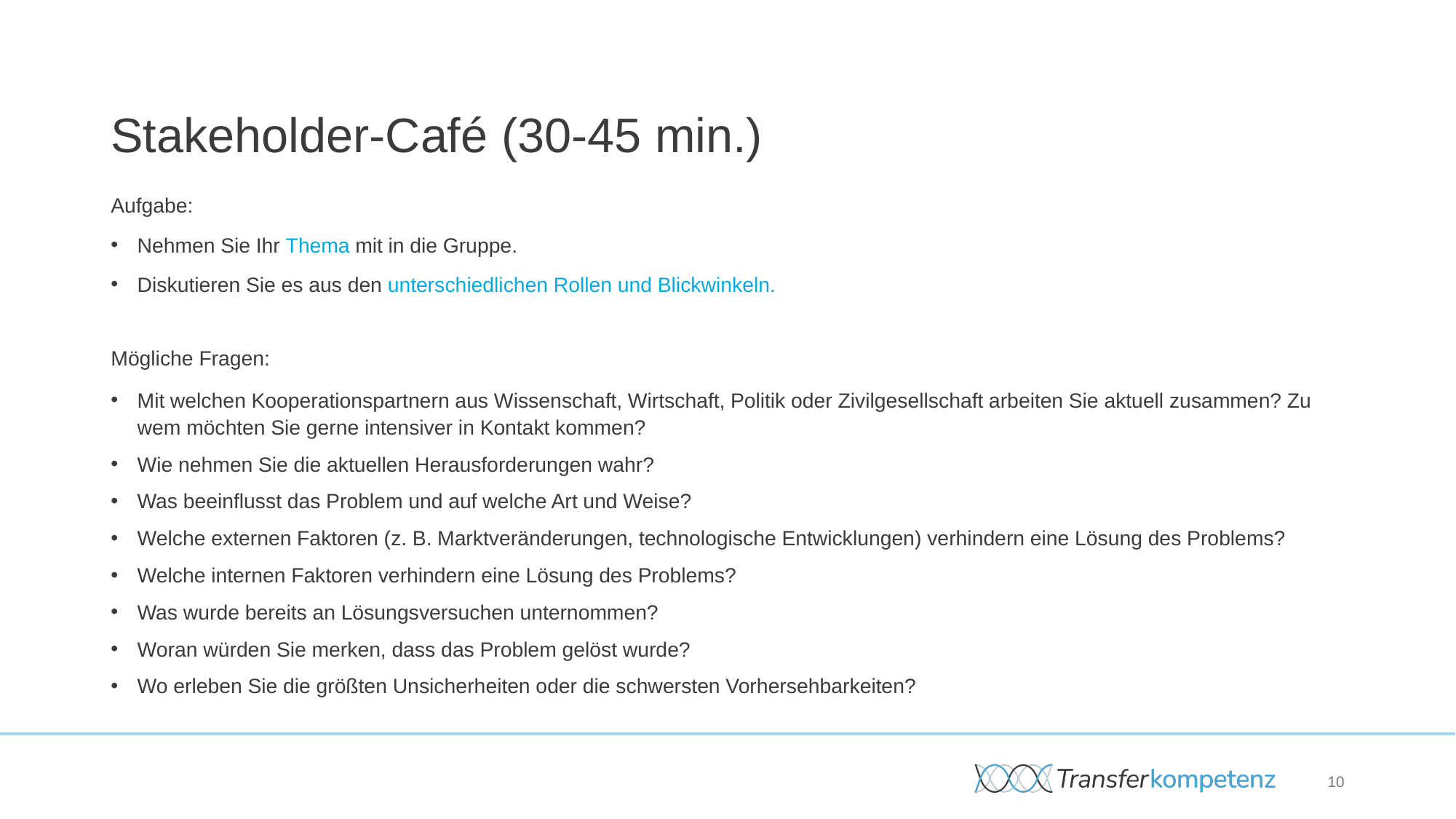

# Stakeholder-Café (30-45 min.)​
Aufgabe:
Nehmen Sie Ihr Thema mit in die Gruppe.​
Diskutieren Sie es aus den unterschiedlichen Rollen und Blickwinkeln.

Mögliche Fragen:
Mit welchen Kooperationspartnern aus Wissenschaft, Wirtschaft, Politik oder Zivilgesellschaft arbeiten Sie aktuell zusammen? Zu wem möchten Sie gerne intensiver in Kontakt kommen?​
Wie nehmen Sie die aktuellen Herausforderungen wahr?​
Was beeinflusst das Problem und auf welche Art und Weise?​
Welche externen Faktoren (z. B. Marktveränderungen, technologische Entwicklungen) verhindern eine Lösung des Problems?​
Welche internen Faktoren verhindern eine Lösung des Problems?​
Was wurde bereits an Lösungsversuchen unternommen?​
Woran würden Sie merken, dass das Problem gelöst wurde?​
Wo erleben Sie die größten Unsicherheiten oder die schwersten Vorhersehbarkeiten?​

10